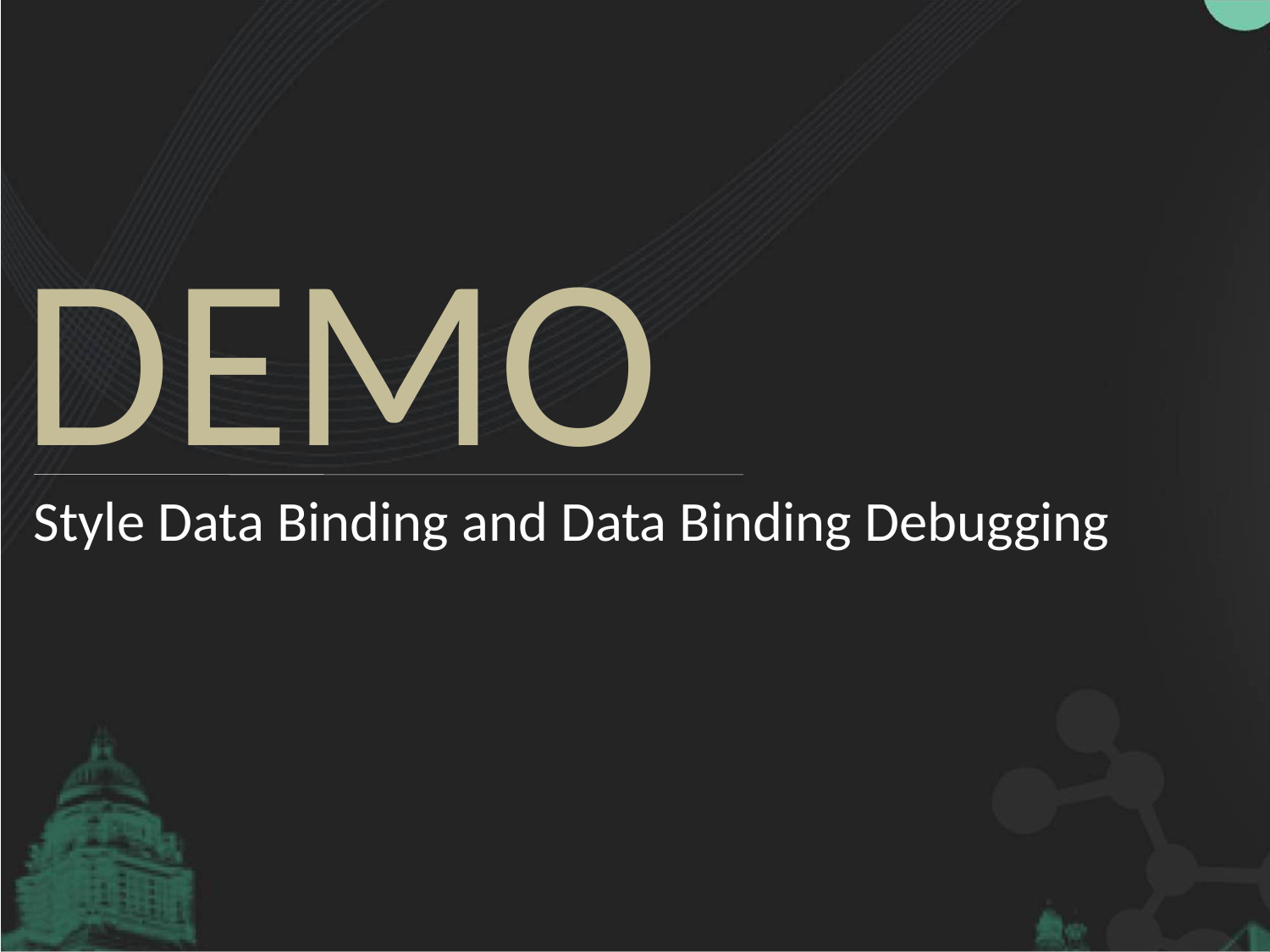

Style Data Binding and Data Binding Debugging